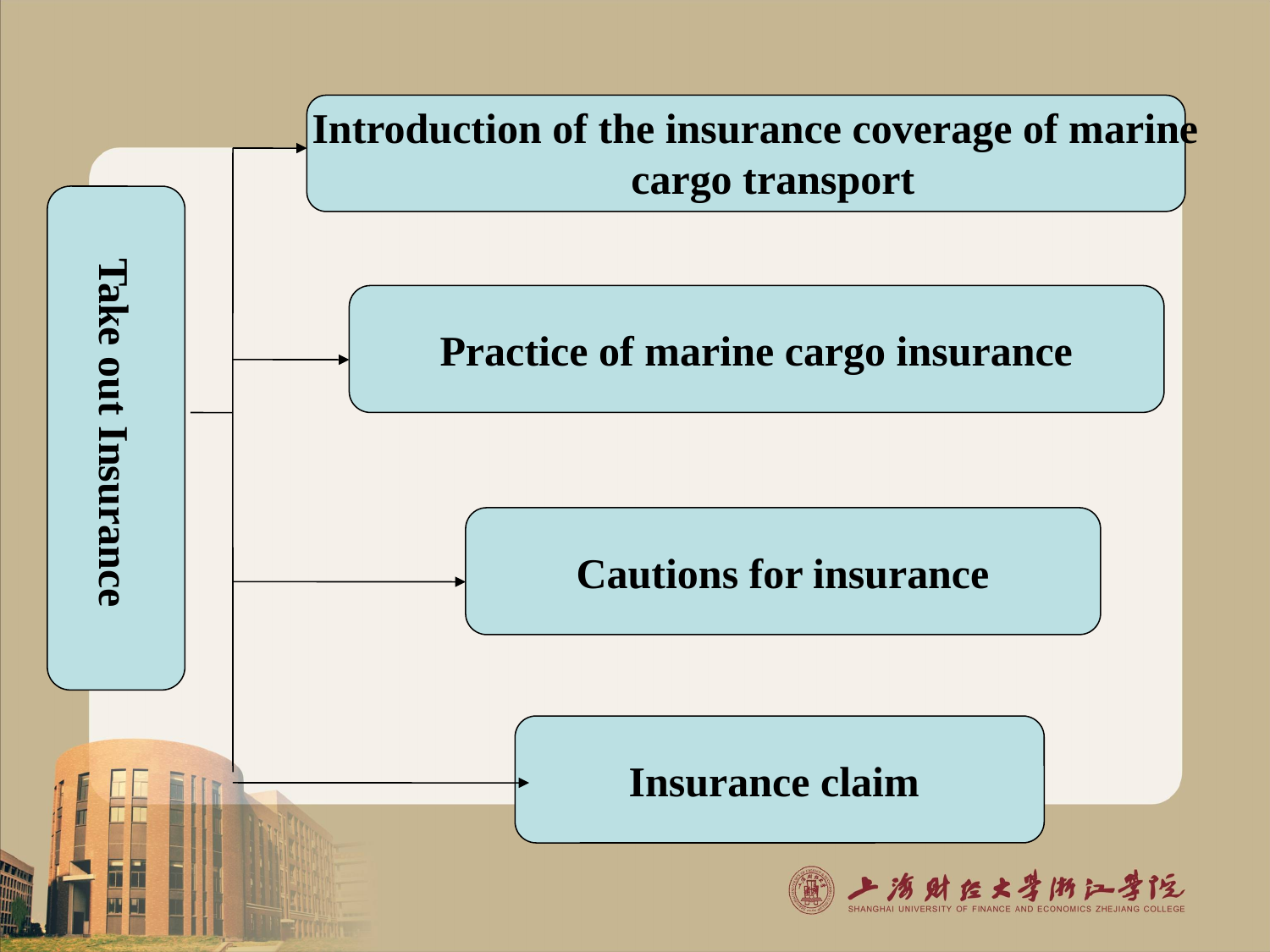

Introduction of the insurance coverage of marine cargo transport

Take out Insurance
 Practice of marine cargo insurance

Cautions for insurance

Insurance claim